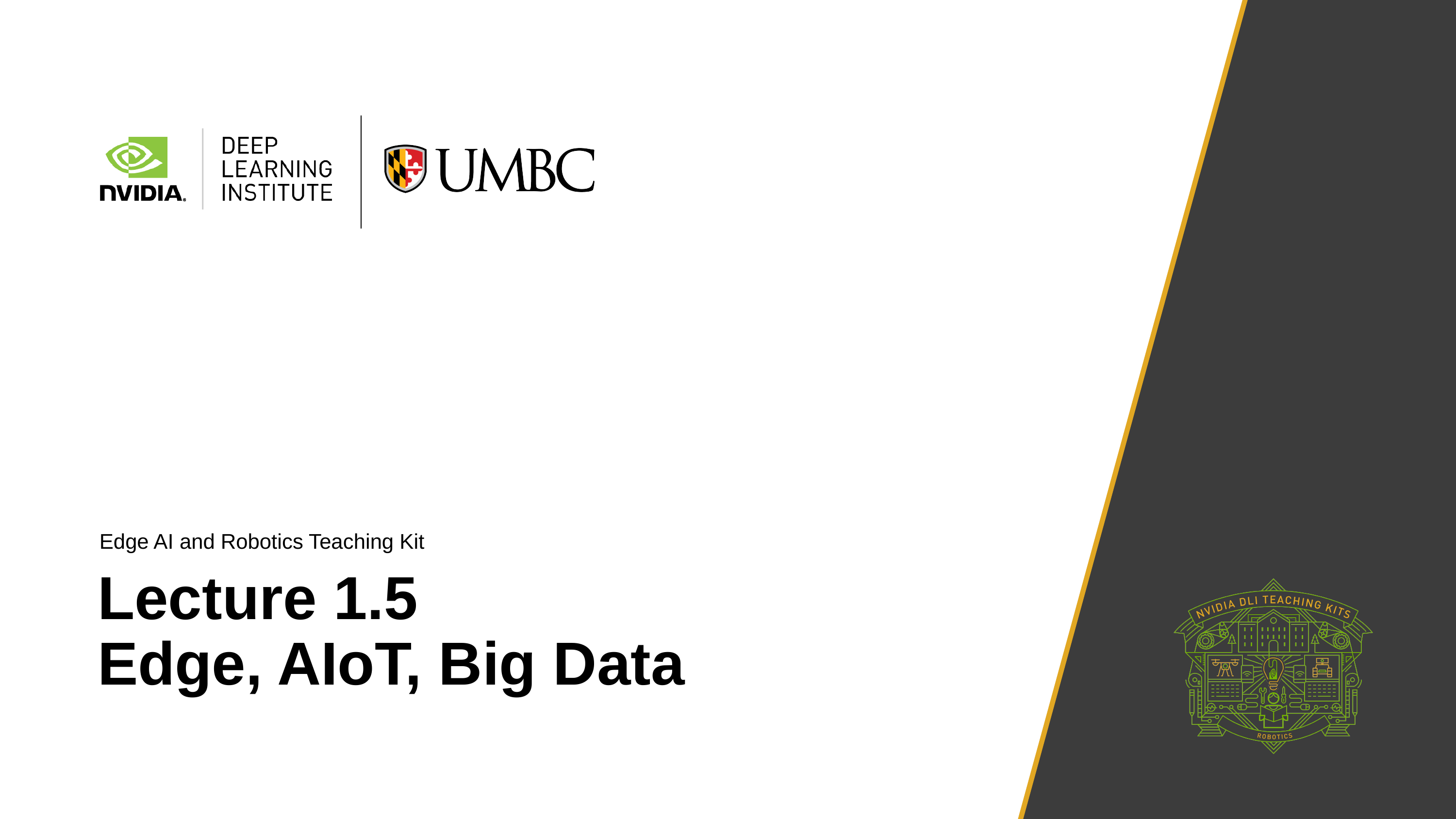

Edge AI and Robotics Teaching Kit
# Lecture 1.5 Edge, AIoT, Big Data